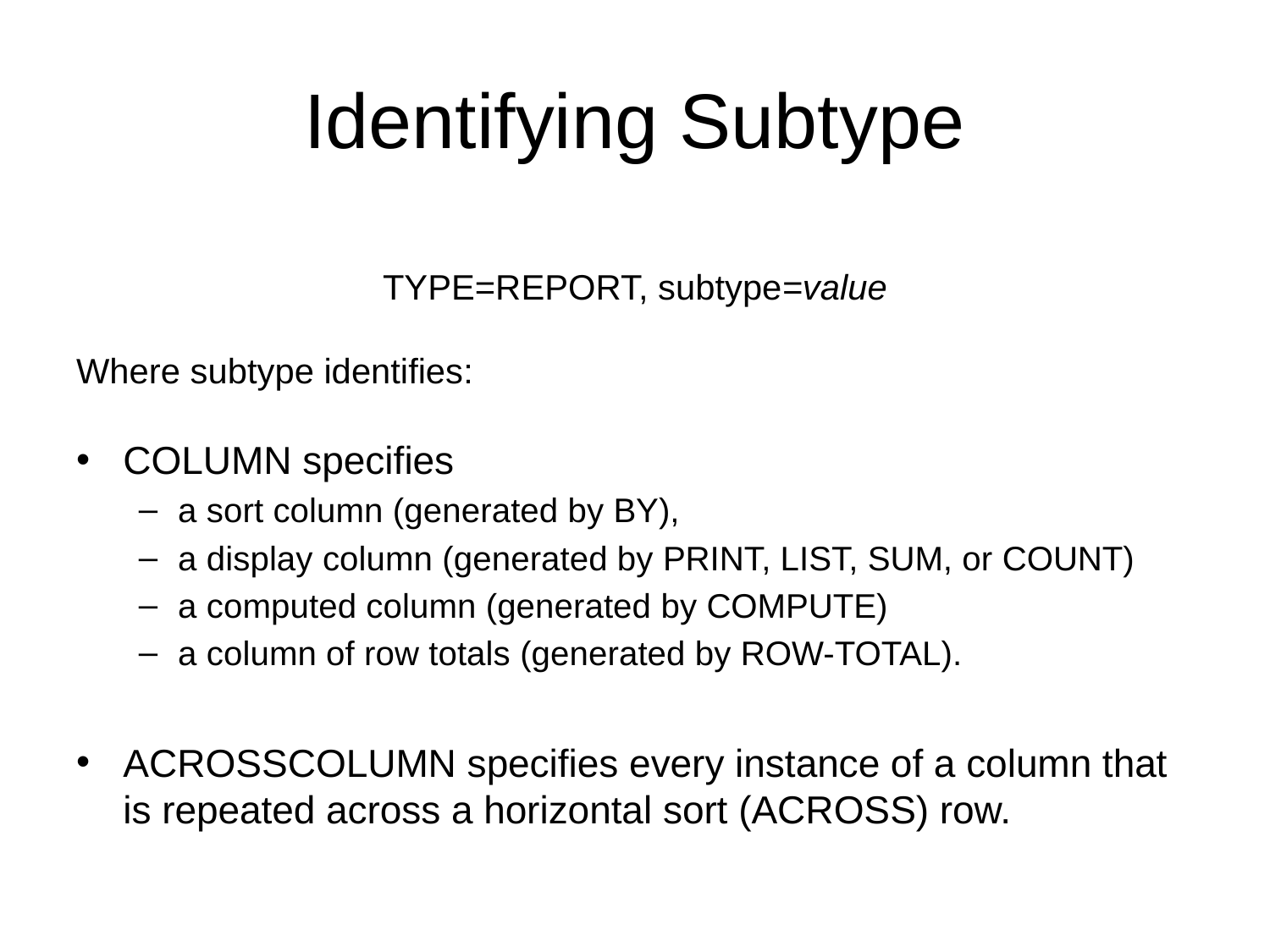

# Identifying Subtype

TYPE=REPORT, subtype=value

Where subtype identifies:

COLUMN specifies
a sort column (generated by BY),
a display column (generated by PRINT, LIST, SUM, or COUNT)
a computed column (generated by COMPUTE)
a column of row totals (generated by ROW-TOTAL).

ACROSSCOLUMN specifies every instance of a column that is repeated across a horizontal sort (ACROSS) row.